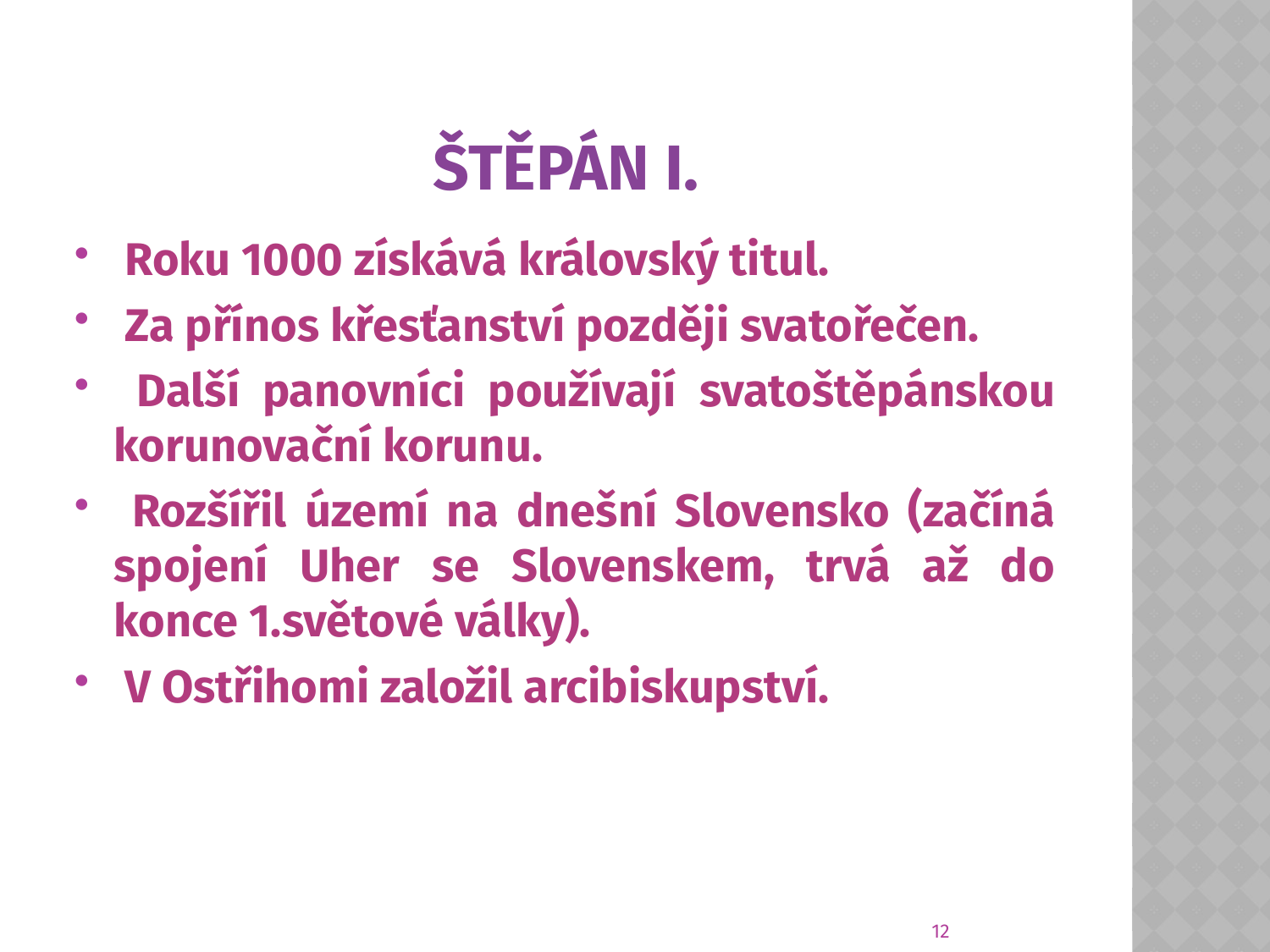

# Štěpán I.
 Roku 1000 získává královský titul.
 Za přínos křesťanství později svatořečen.
 Další panovníci používají svatoštěpánskou korunovační korunu.
 Rozšířil území na dnešní Slovensko (začíná spojení Uher se Slovenskem, trvá až do konce 1.světové války).
 V Ostřihomi založil arcibiskupství.
12